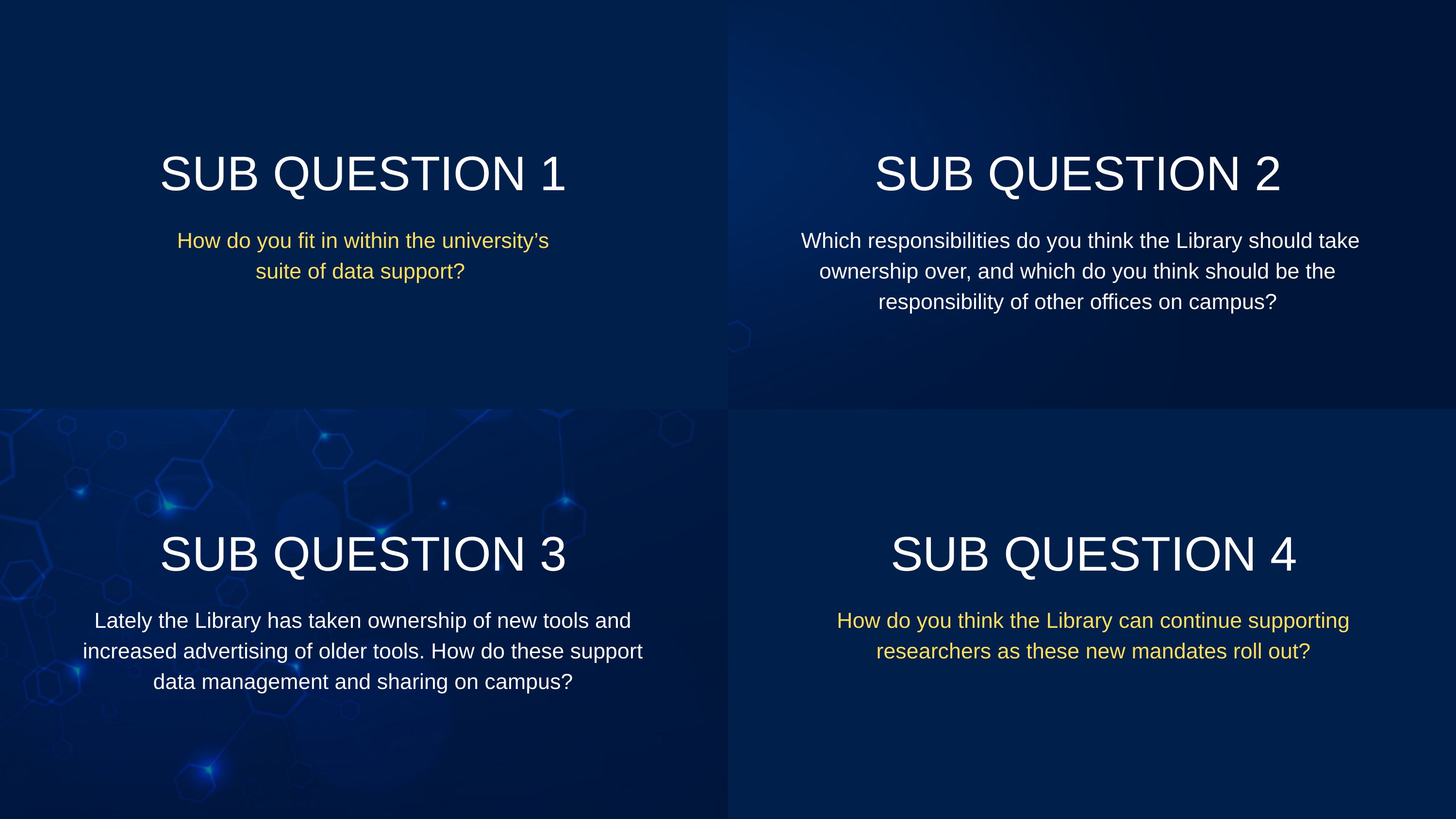

Sub questions

SUB QUESTION 1
How do you fit in within the university’s suite of data support?
SUB QUESTION 2
 Which responsibilities do you think the Library should take ownership over, and which do you think should be the responsibility of other offices on campus?

SUB QUESTION 3
Lately the Library has taken ownership of new tools and increased advertising of older tools. How do these support data management and sharing on campus?

SUB QUESTION 4
How do you think the Library can continue supporting researchers as these new mandates roll out?